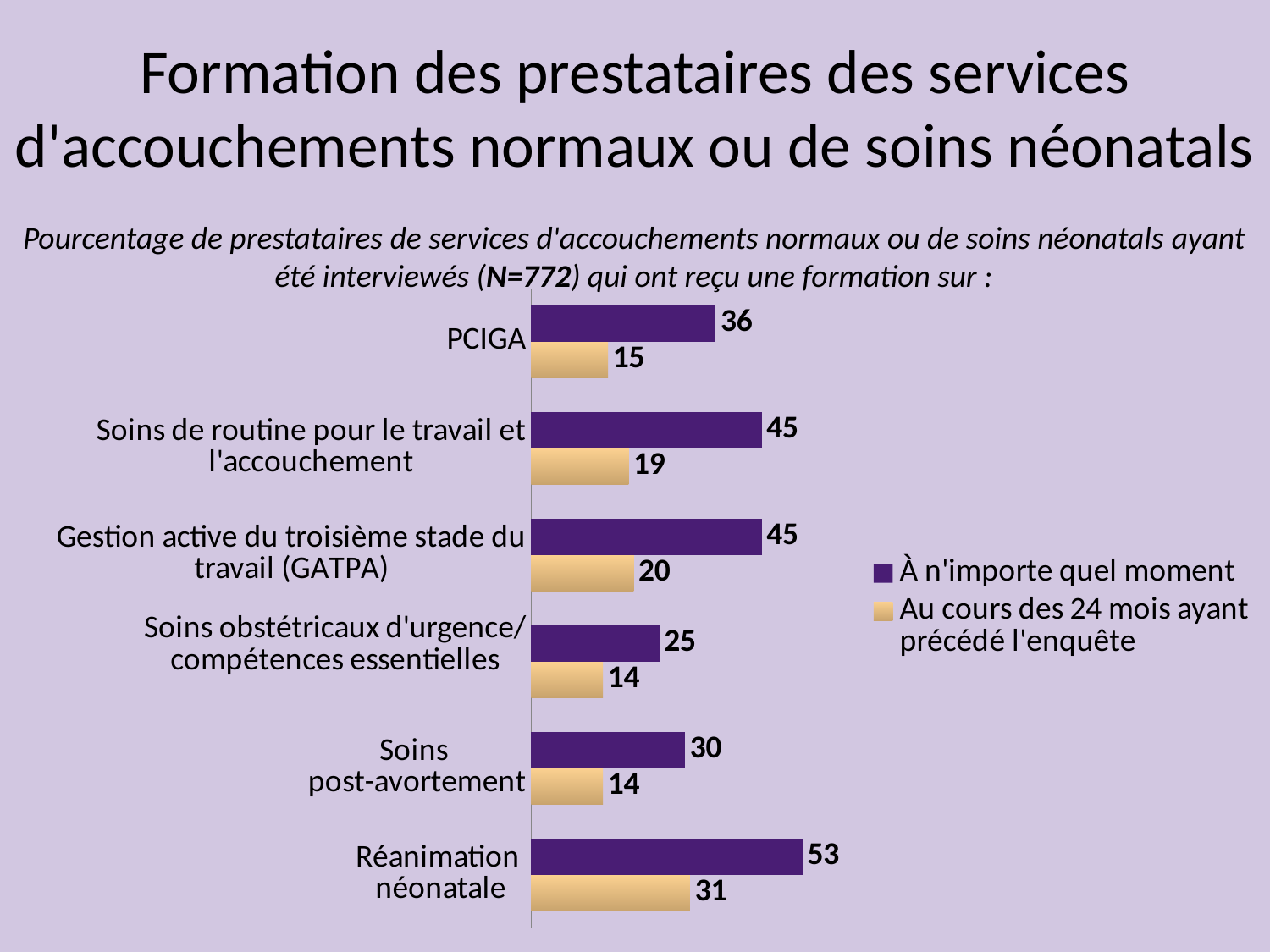

Formation des prestataires des services d'accouchements normaux ou de soins néonatals
Pourcentage de prestataires de services d'accouchements normaux ou de soins néonatals ayant été interviewés (N=772) qui ont reçu une formation sur :

### Chart

| Category | Au cours des 24 mois ayant précédé l'enquête | À n'importe quel moment |
|---|---|---|
| Réanimation
néonatale | 31.0 | 53.0 |
| Soins
post-avortement | 14.0 | 30.0 |
| Soins obstétricaux d'urgence/ compétences essentielles
 | 14.0 | 25.0 |
| Gestion active du troisième stade du travail (GATPA) | 20.0 | 45.0 |
| Soins de routine pour le travail et l'accouchement | 19.0 | 45.0 |
| PCIGA | 15.0 | 36.0 |